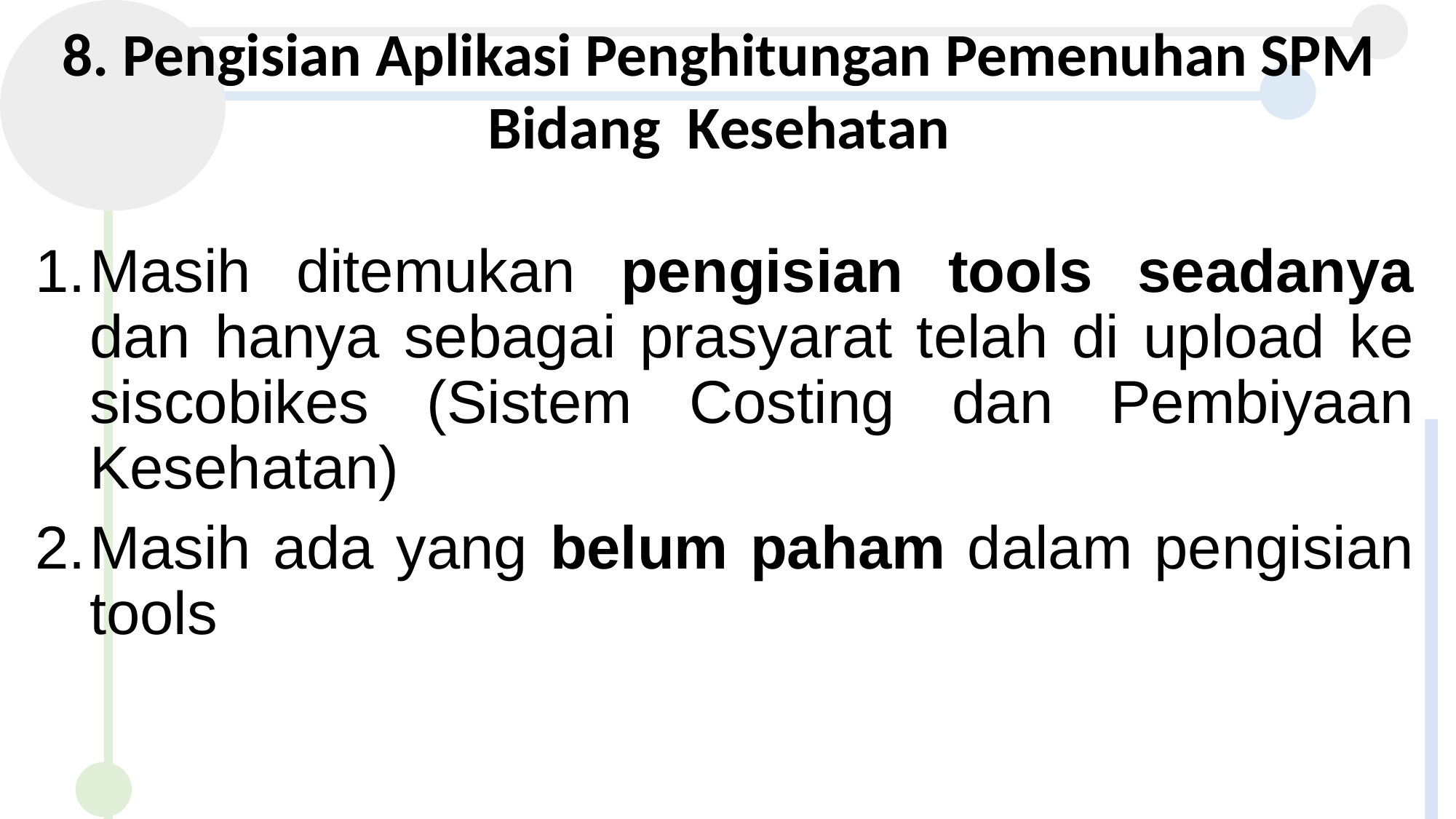

8. Pengisian Aplikasi Penghitungan Pemenuhan SPM Bidang  Kesehatan
Masih ditemukan pengisian tools seadanya dan hanya sebagai prasyarat telah di upload ke siscobikes (Sistem Costing dan Pembiyaan Kesehatan)
Masih ada yang belum paham dalam pengisian tools